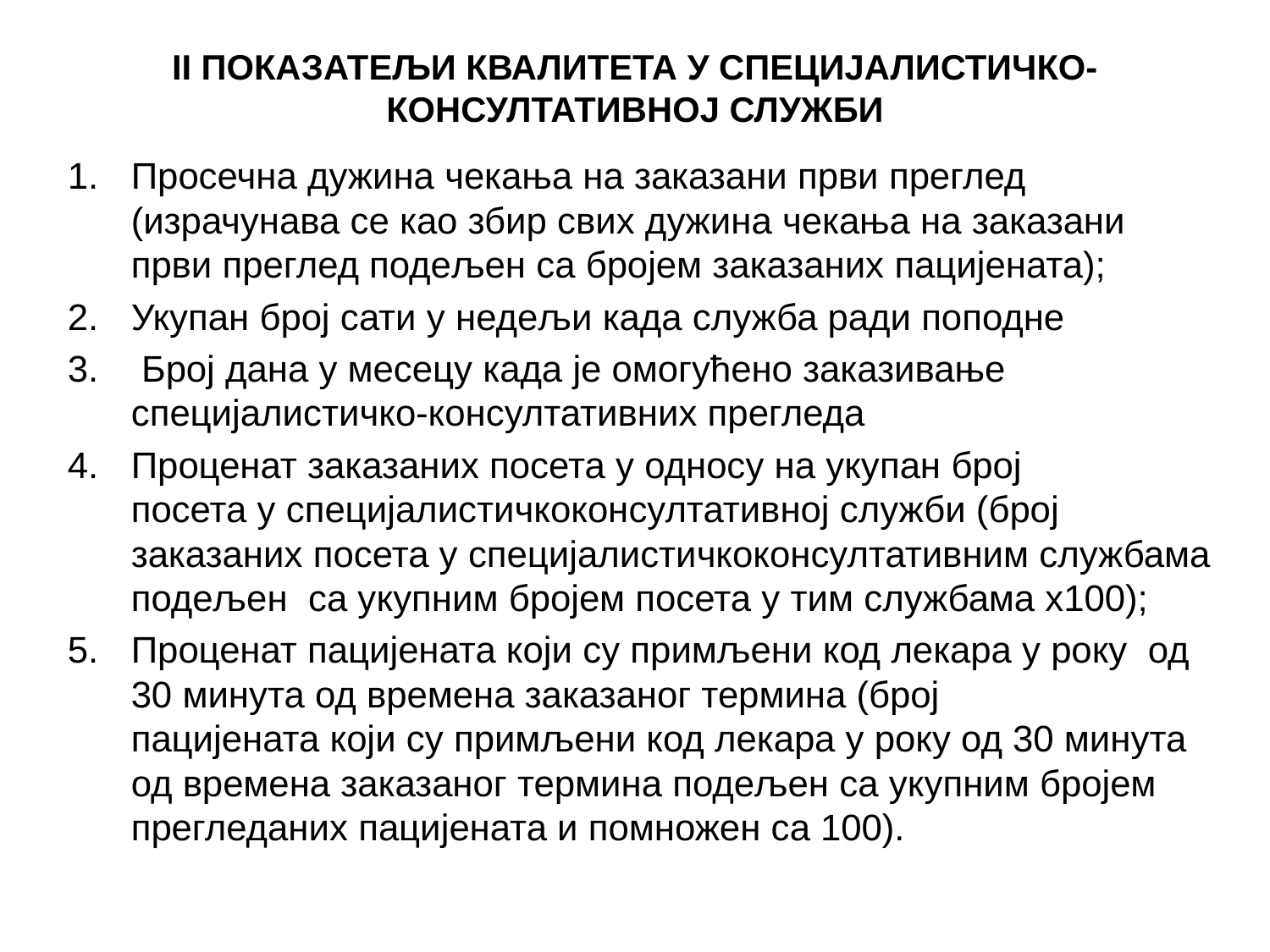

# II ПОКАЗАТЕЉИ КВАЛИТЕТА У СПЕЦИЈАЛИСТИЧКО-КОНСУЛТАТИВНОЈ СЛУЖБИ
Просечна дужина чекања на заказани први преглед
(израчунава се као збир свих дужина чекања на заказани
први преглед подељен са бројем заказаних пацијената);
Укупан број сати у недељи када служба ради поподне
 Број дана у месецу када је омогућено заказивање
специјалистичко-консултативних прегледа
Проценат заказаних посета у односу на укупан број
посета у специјалистичкоконсултативној служби (број заказаних посета у специјалистичкоконсултативним службама подељен  са укупним бројем посета у тим службама x100);
Проценат пацијената који су примљени код лекара у року  од 30 минута од времена заказаног термина (број
пацијената који су примљени код лекара у року од 30 минута од времена заказаног термина подељен са укупним бројем прегледаних пацијената и помножен са 100).